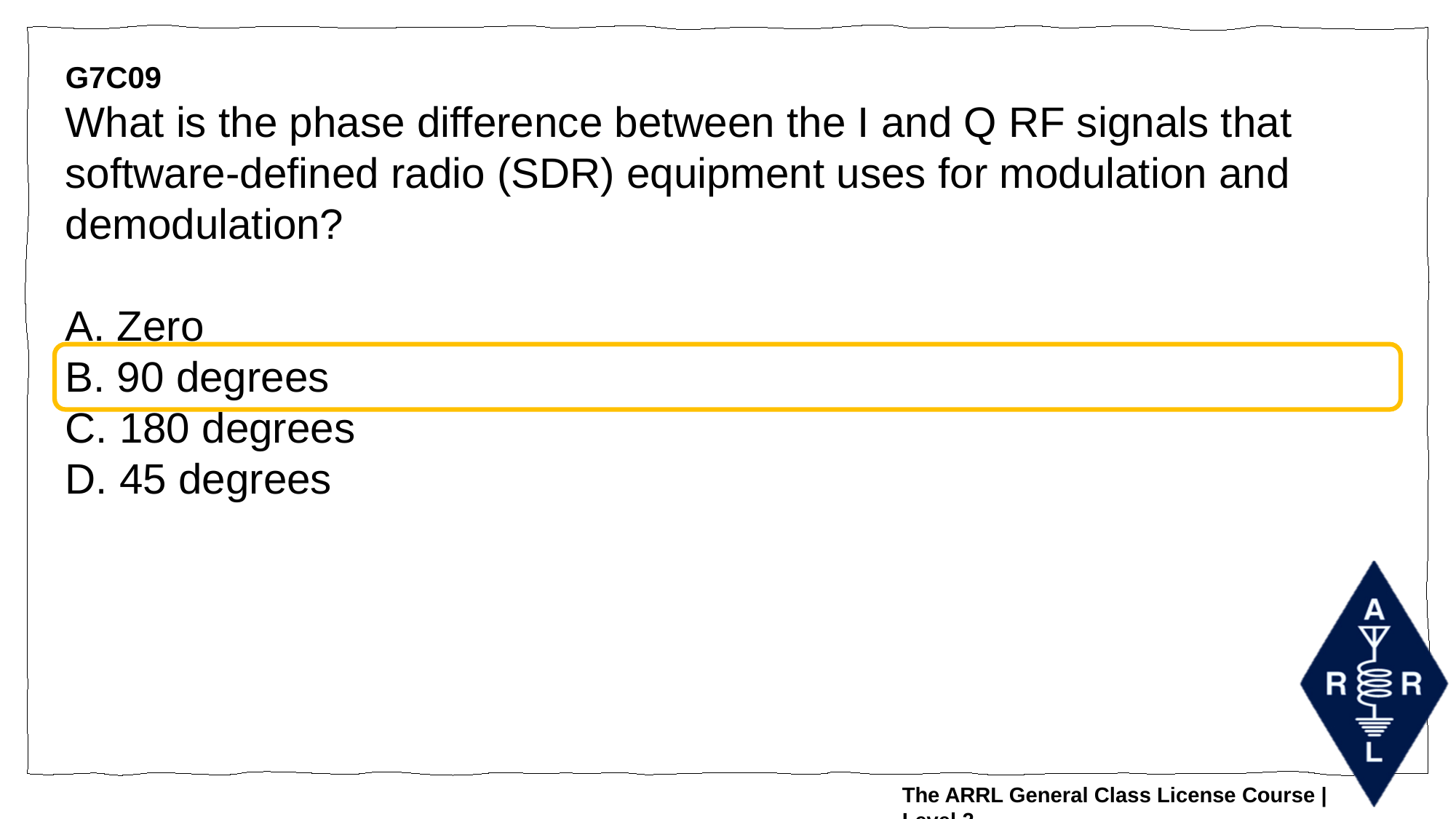

G7C09
What is the phase difference between the I and Q RF signals that software-defined radio (SDR) equipment uses for modulation and demodulation?

A. Zero
B. 90 degrees
C. 180 degrees
D. 45 degrees